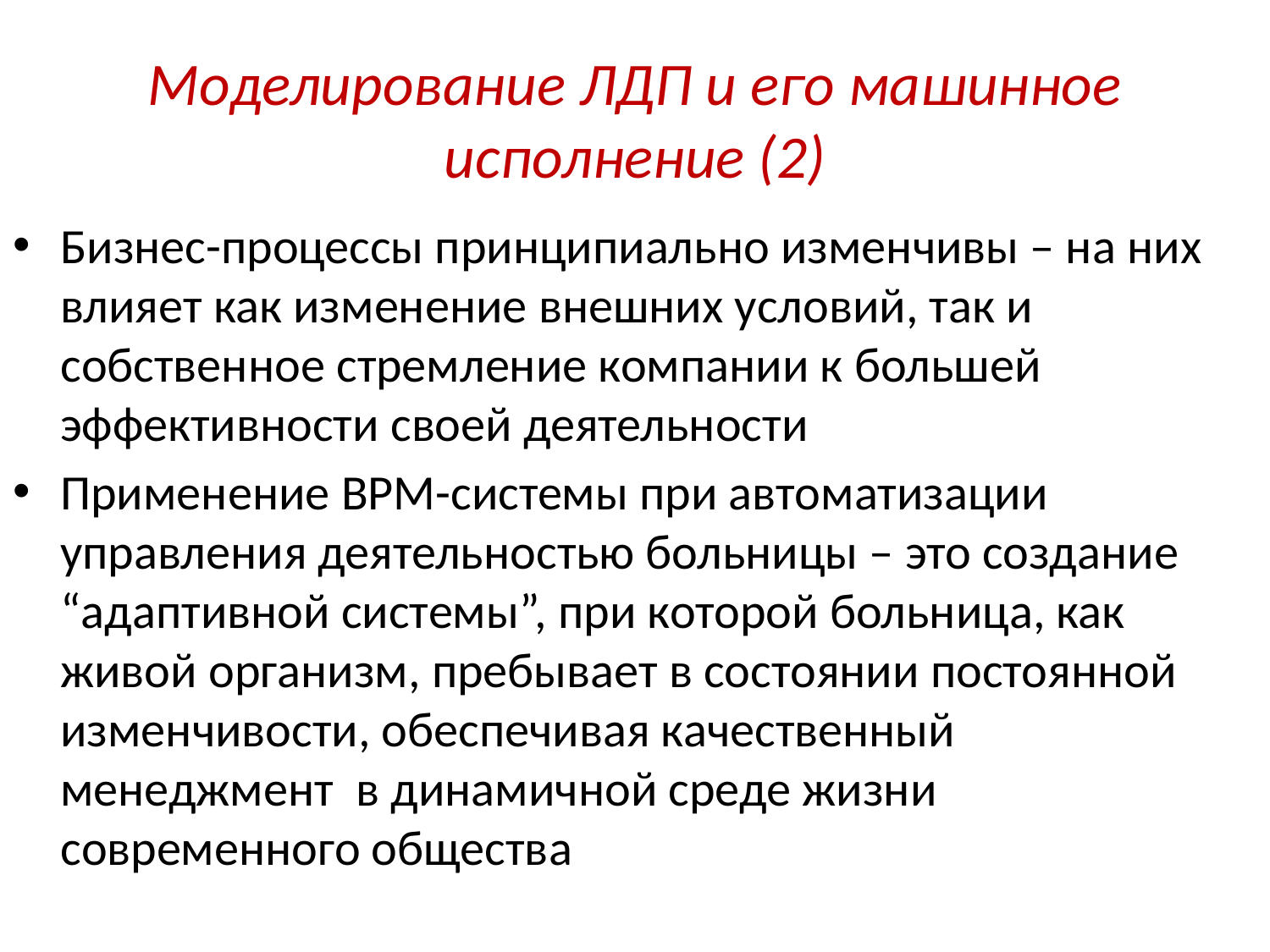

# Моделирование ЛДП и его машинное исполнение (2)
Бизнес-процессы принципиально изменчивы – на них влияет как изменение внешних условий, так и собственное стремление компании к большей эффективности своей деятельности
Применение BPM-системы при автоматизации управления деятельностью больницы – это создание “адаптивной системы”, при которой больница, как живой организм, пребывает в состоянии постоянной изменчивости, обеспечивая качественный менеджмент  в динамичной среде жизни современного общества